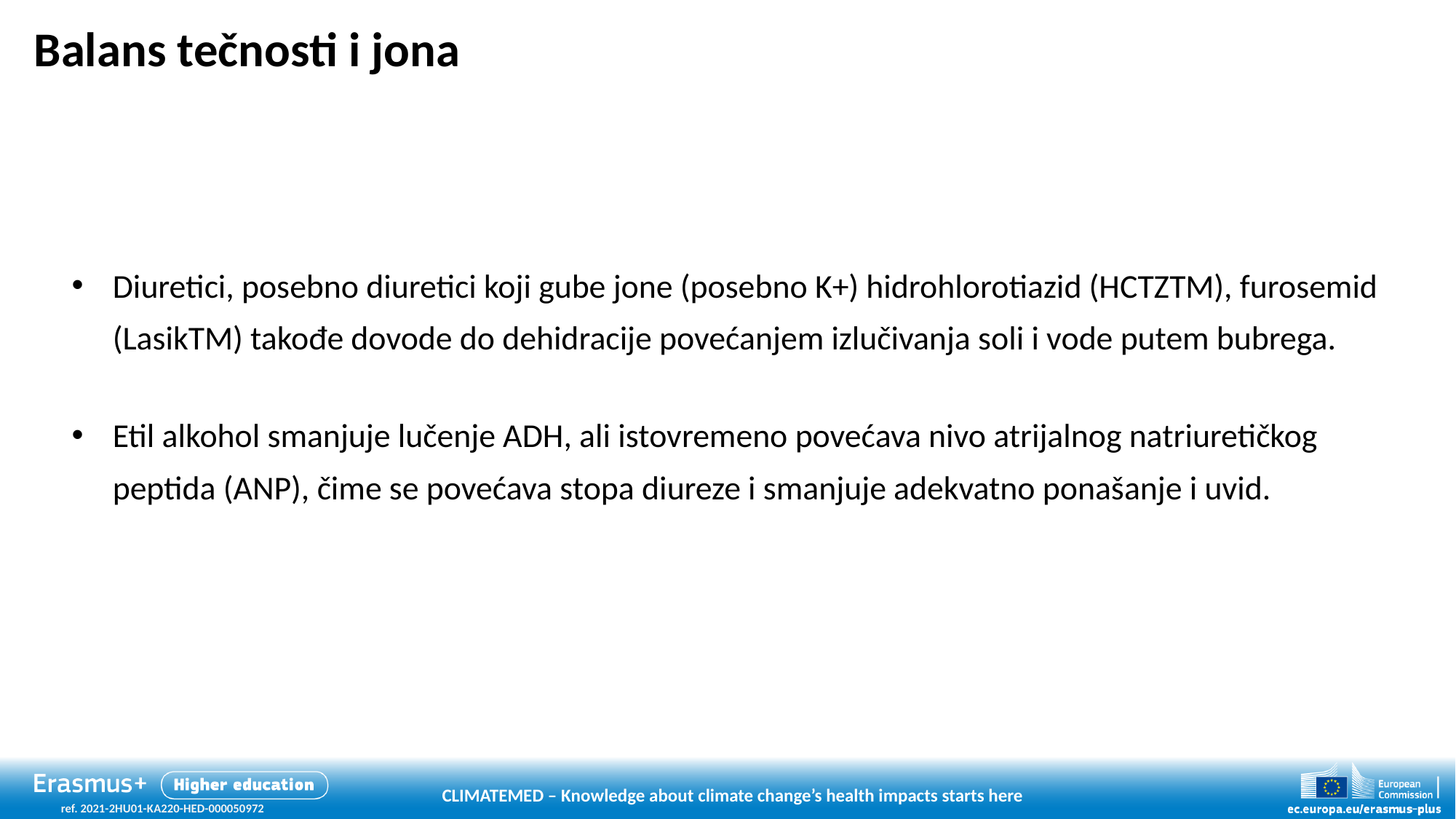

# Balans tečnosti i jona
Diuretici, posebno diuretici koji gube jone (posebno K+) hidrohlorotiazid (HCTZTM), furosemid (LasikTM) takođe dovode do dehidracije povećanjem izlučivanja soli i vode putem bubrega.
Etil alkohol smanjuje lučenje ADH, ali istovremeno povećava nivo atrijalnog natriuretičkog peptida (ANP), čime se povećava stopa diureze i smanjuje adekvatno ponašanje i uvid.